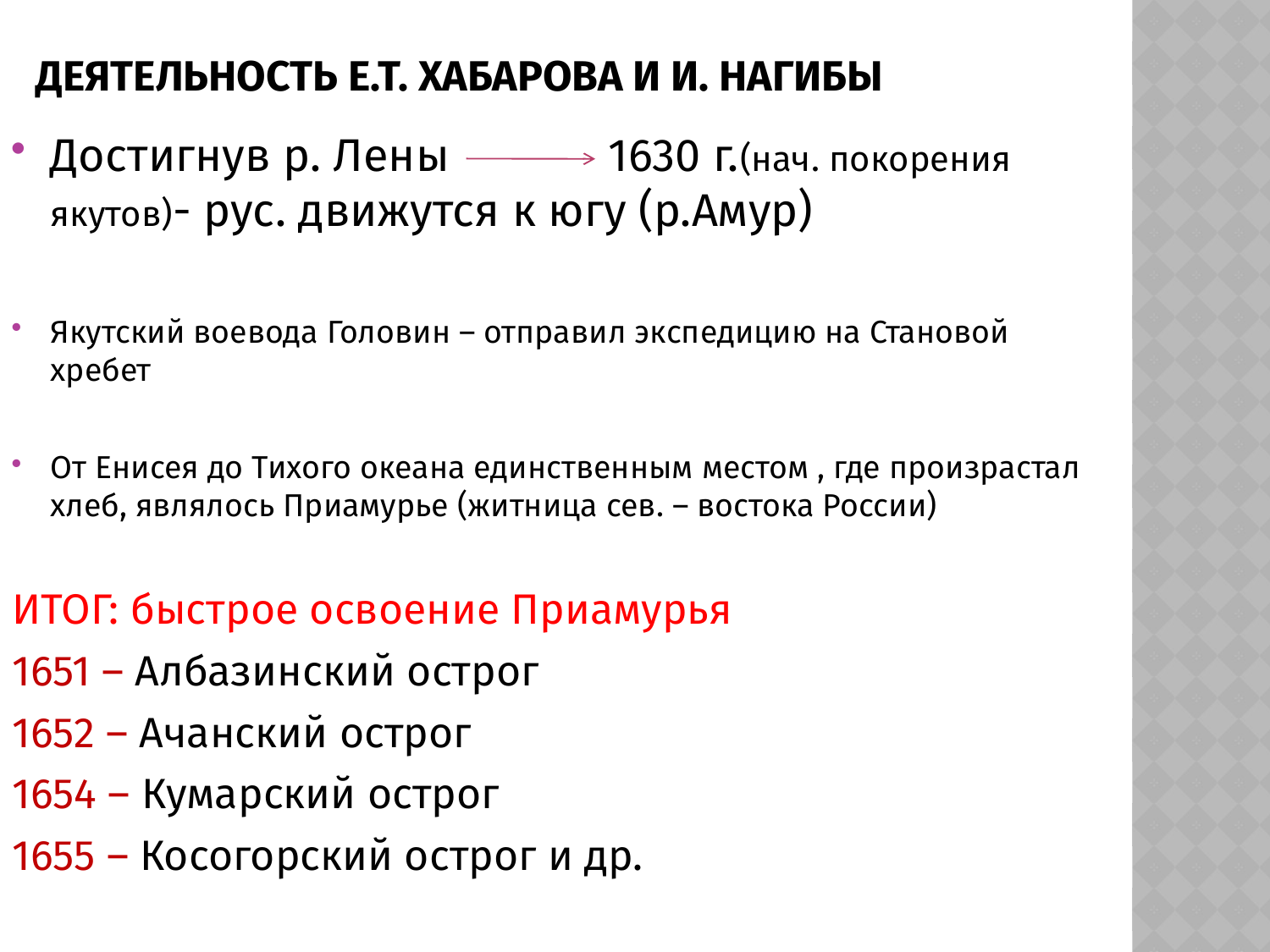

# Деятельность Е.Т. Хабарова и И. Нагибы
Достигнув р. Лены             1630 г.(нач. покорения якутов)- рус. движутся к югу (р.Амур)

Якутский воевода Головин – отправил экспедицию на Становой хребет

От Енисея до Тихого океана единственным местом , где произрастал хлеб, являлось Приамурье (житница сев. – востока России)

ИТОГ: быстрое освоение Приамурья
1651 – Албазинский острог
1652 – Ачанский острог
1654 – Кумарский острог
1655 – Косогорский острог и др.